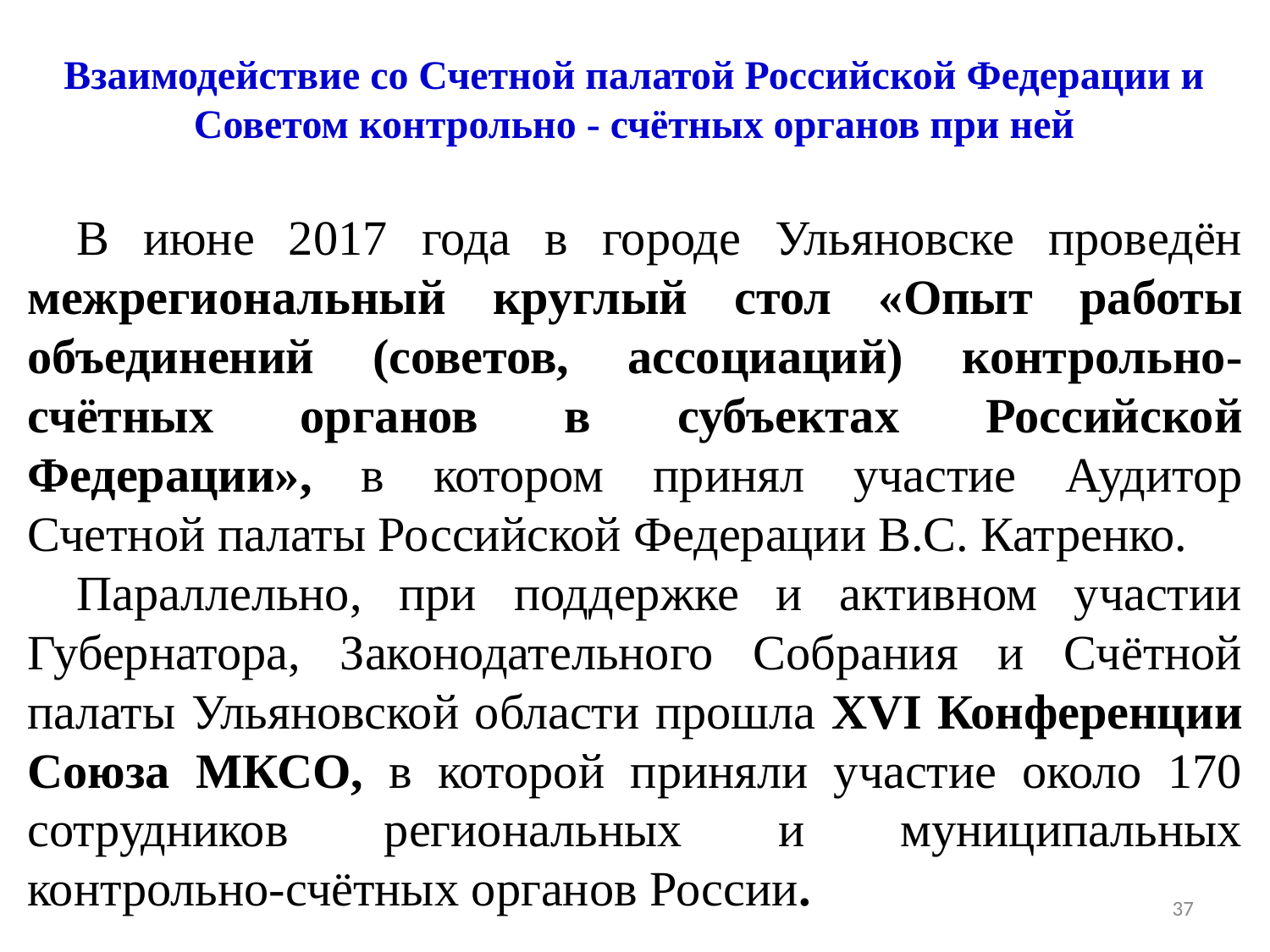

# Взаимодействие со Счетной палатой Российской Федерации и Советом контрольно - счётных органов при ней
В июне 2017 года в городе Ульяновске проведён межрегиональный круглый стол «Опыт работы объединений (советов, ассоциаций) контрольно-счётных органов в субъектах Российской Федерации», в котором принял участие Аудитор Счетной палаты Российской Федерации В.С. Катренко.
Параллельно, при поддержке и активном участии Губернатора, Законодательного Собрания и Счётной палаты Ульяновской области прошла XVI Конференции Союза МКСО, в которой приняли участие около 170 сотрудников региональных и муниципальных контрольно-счётных органов России.
37